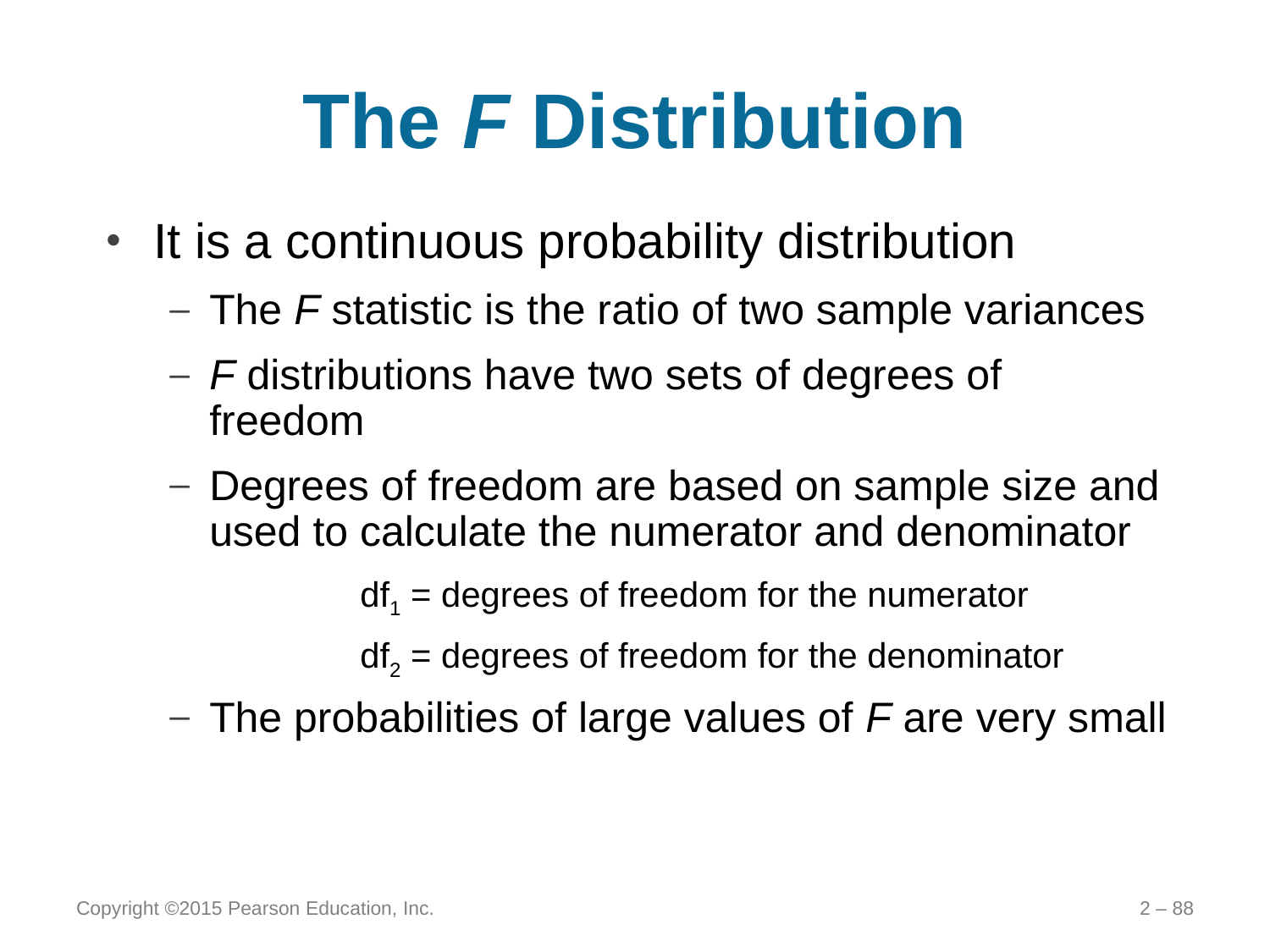

# The F Distribution
It is a continuous probability distribution
The F statistic is the ratio of two sample variances
F distributions have two sets of degrees of freedom
Degrees of freedom are based on sample size and used to calculate the numerator and denominator
	df1 = degrees of freedom for the numerator
	df2 = degrees of freedom for the denominator
The probabilities of large values of F are very small
Copyright ©2015 Pearson Education, Inc.
2 – 88